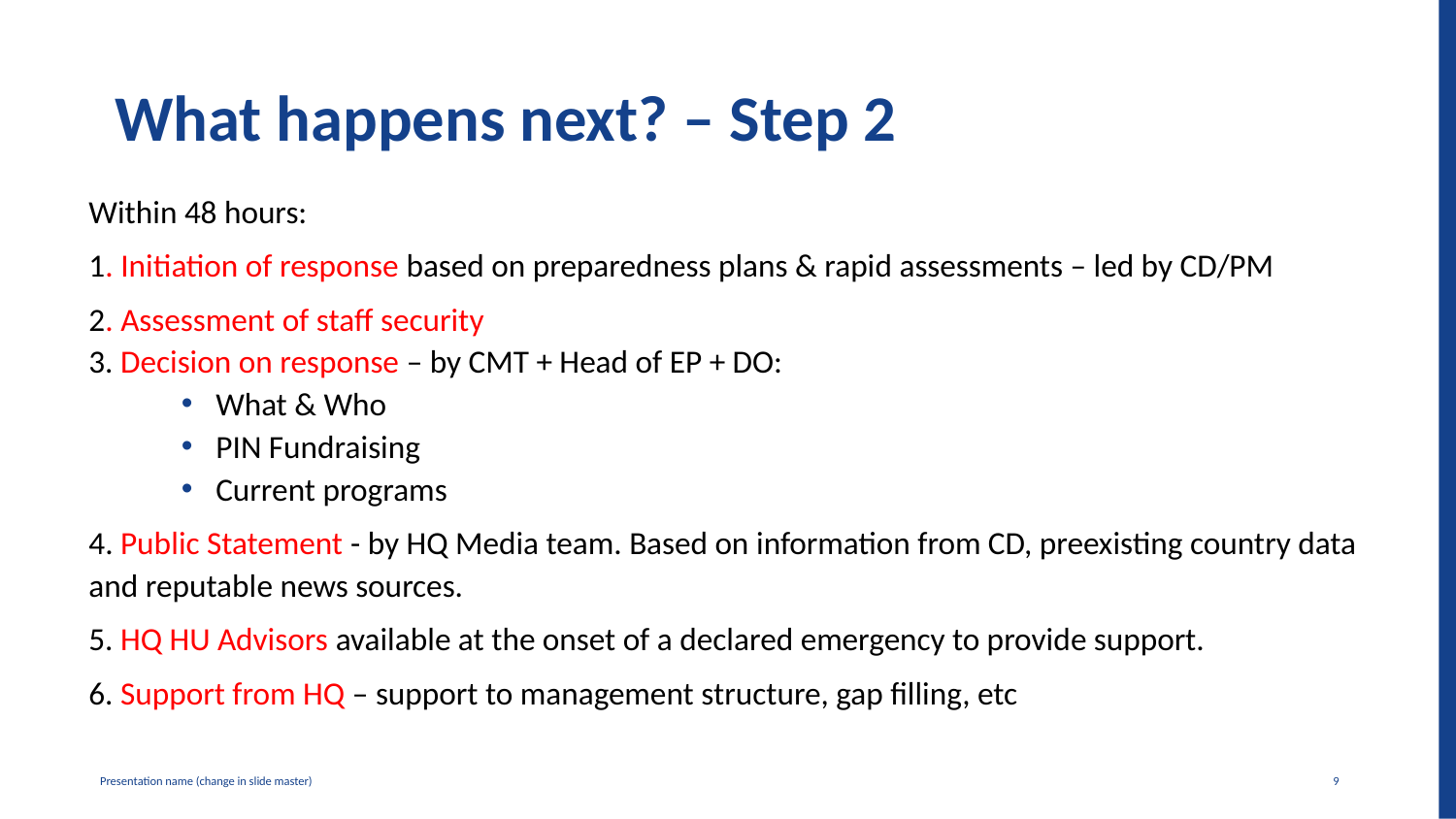

# What happens next? – Step 2
Within 48 hours:
1. Initiation of response based on preparedness plans & rapid assessments – led by CD/PM
2. Assessment of staff security
3. Decision on response – by CMT + Head of EP + DO:
What & Who
PIN Fundraising
Current programs
4. Public Statement - by HQ Media team. Based on information from CD, preexisting country data and reputable news sources.
5. HQ HU Advisors available at the onset of a declared emergency to provide support.
6. Support from HQ – support to management structure, gap filling, etc